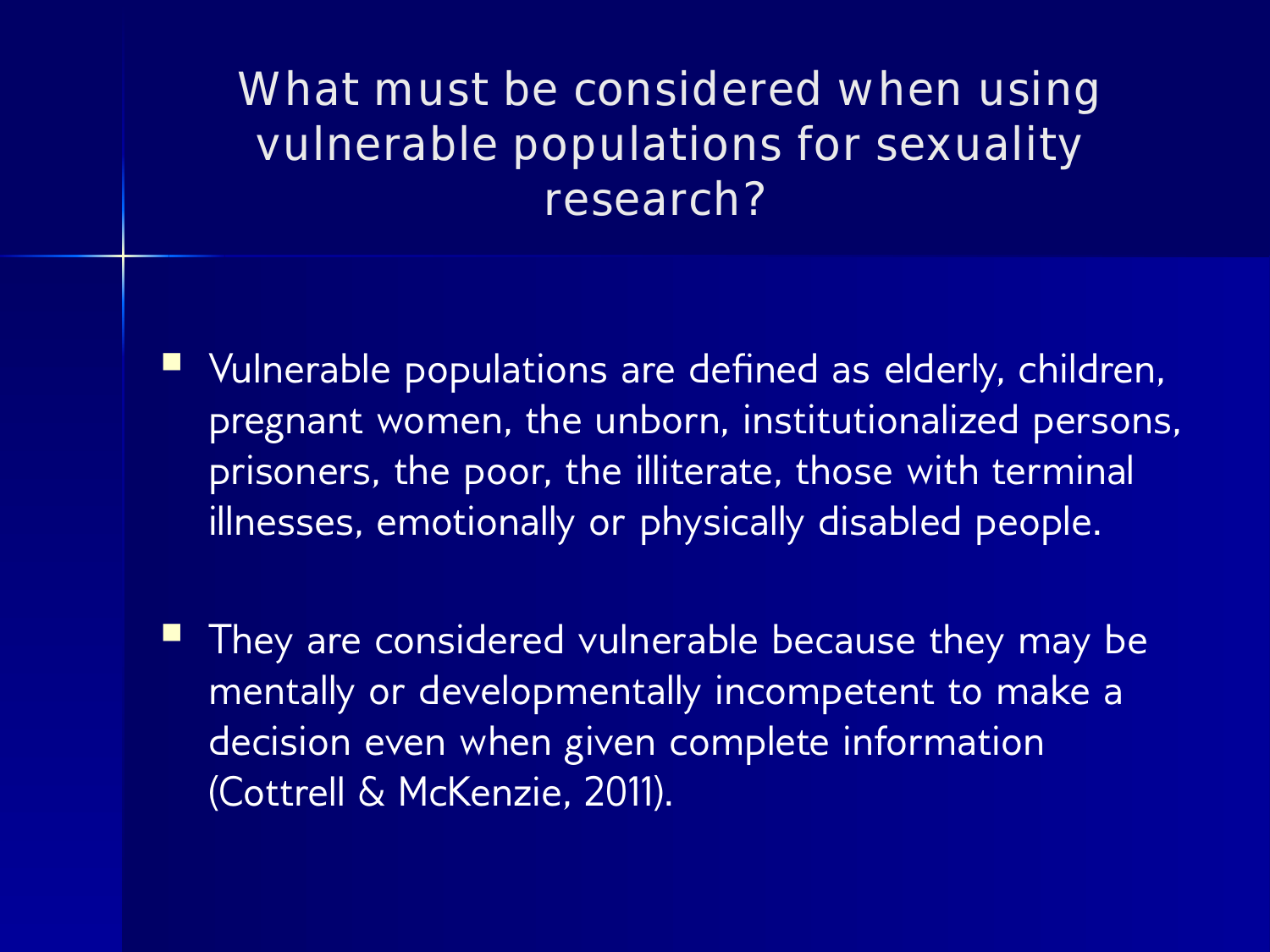

What must be considered when using vulnerable populations for sexuality research?

Vulnerable populations are defined as elderly, children, pregnant women, the unborn, institutionalized persons, prisoners, the poor, the illiterate, those with terminal illnesses, emotionally or physically disabled people.

They are considered vulnerable because they may be mentally or developmentally incompetent to make a decision even when given complete information (Cottrell & McKenzie, 2011).